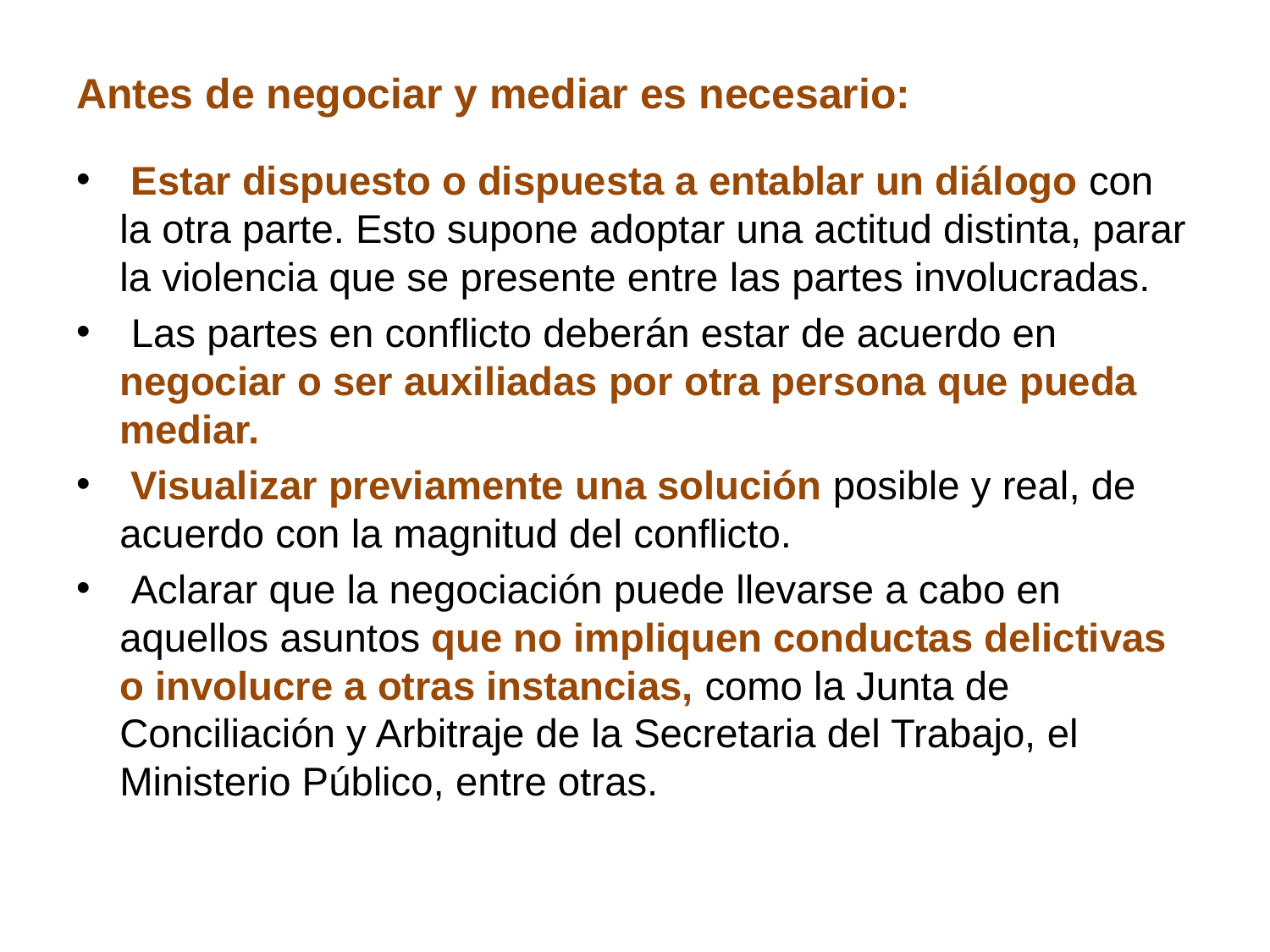

# Antes de negociar y mediar es necesario:
 Estar dispuesto o dispuesta a entablar un diálogo con la otra parte. Esto supone adoptar una actitud distinta, parar la violencia que se presente entre las partes involucradas.
 Las partes en conflicto deberán estar de acuerdo en negociar o ser auxiliadas por otra persona que pueda mediar.
 Visualizar previamente una solución posible y real, de acuerdo con la magnitud del conflicto.
 Aclarar que la negociación puede llevarse a cabo en aquellos asuntos que no impliquen conductas delictivas o involucre a otras instancias, como la Junta de Conciliación y Arbitraje de la Secretaria del Trabajo, el Ministerio Público, entre otras.